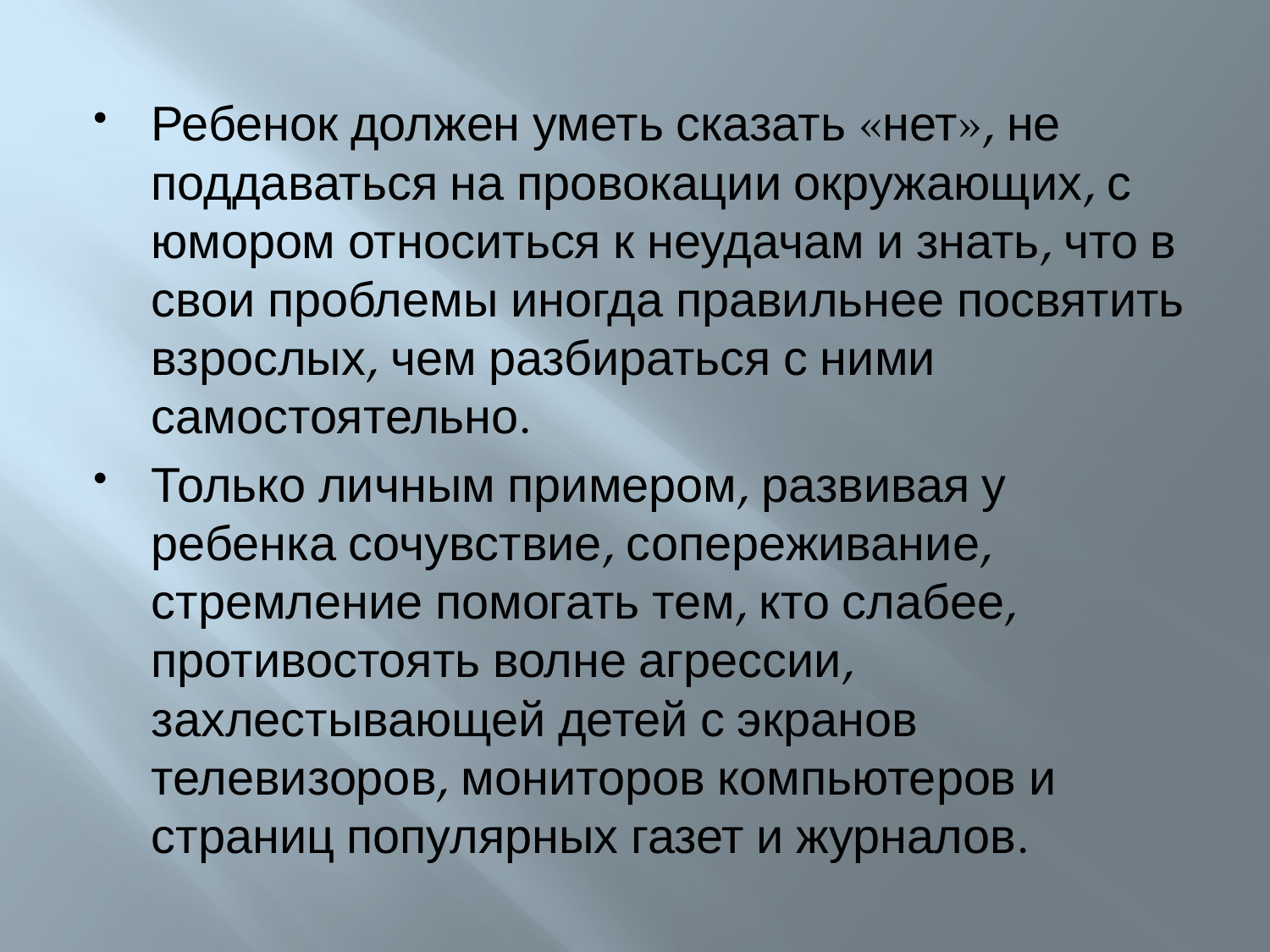

Ребенок должен уметь сказать «нет», не поддаваться на провокации окружающих, с юмором относиться к неудачам и знать, что в свои проблемы иногда правильнее посвятить взрослых, чем разбираться с ними самостоятельно.
Только личным примером, развивая у ребенка сочувствие, сопереживание, стремление помогать тем, кто слабее, противостоять волне агрессии, захлестывающей детей с экранов телевизоров, мониторов компьютеров и страниц популярных газет и журналов.